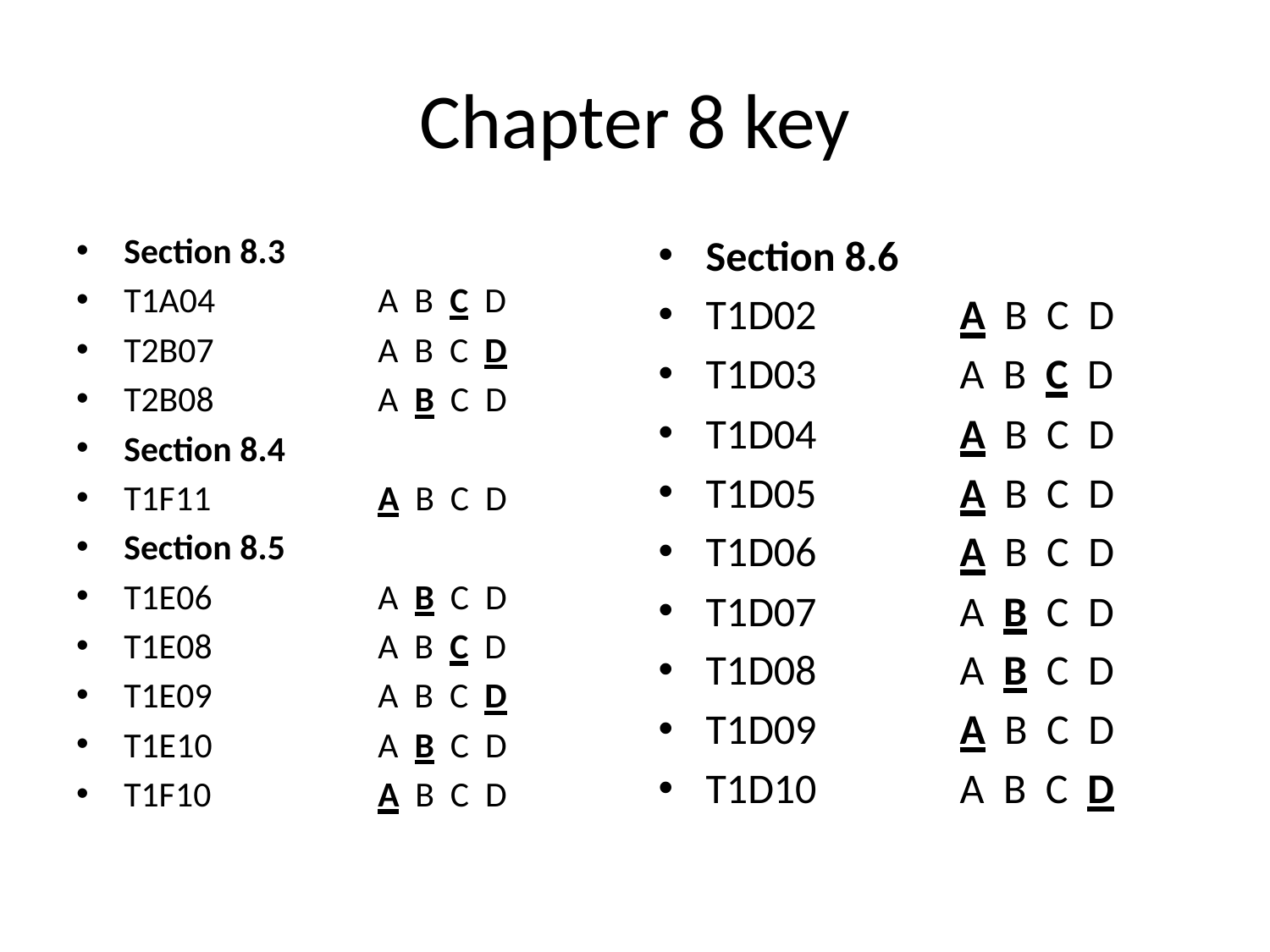

# Chapter 8 key
Section 8.3
T1A04		A  B  C  D
T2B07		A  B  C  D
T2B08		A  B  C  D
Section 8.4
T1F11		A  B  C  D
Section 8.5
T1E06		A  B  C  D
T1E08		A  B  C  D
T1E09		A  B  C  D
T1E10		A  B  C  D
T1F10		A  B  C  D

Section 8.6
T1D02		A  B  C  D
T1D03		A  B  C  D
T1D04		A  B  C  D
T1D05		A  B  C  D
T1D06		A  B  C  D
T1D07		A  B  C  D
T1D08		A  B  C  D
T1D09		A  B  C  D
T1D10		A  B  C  D